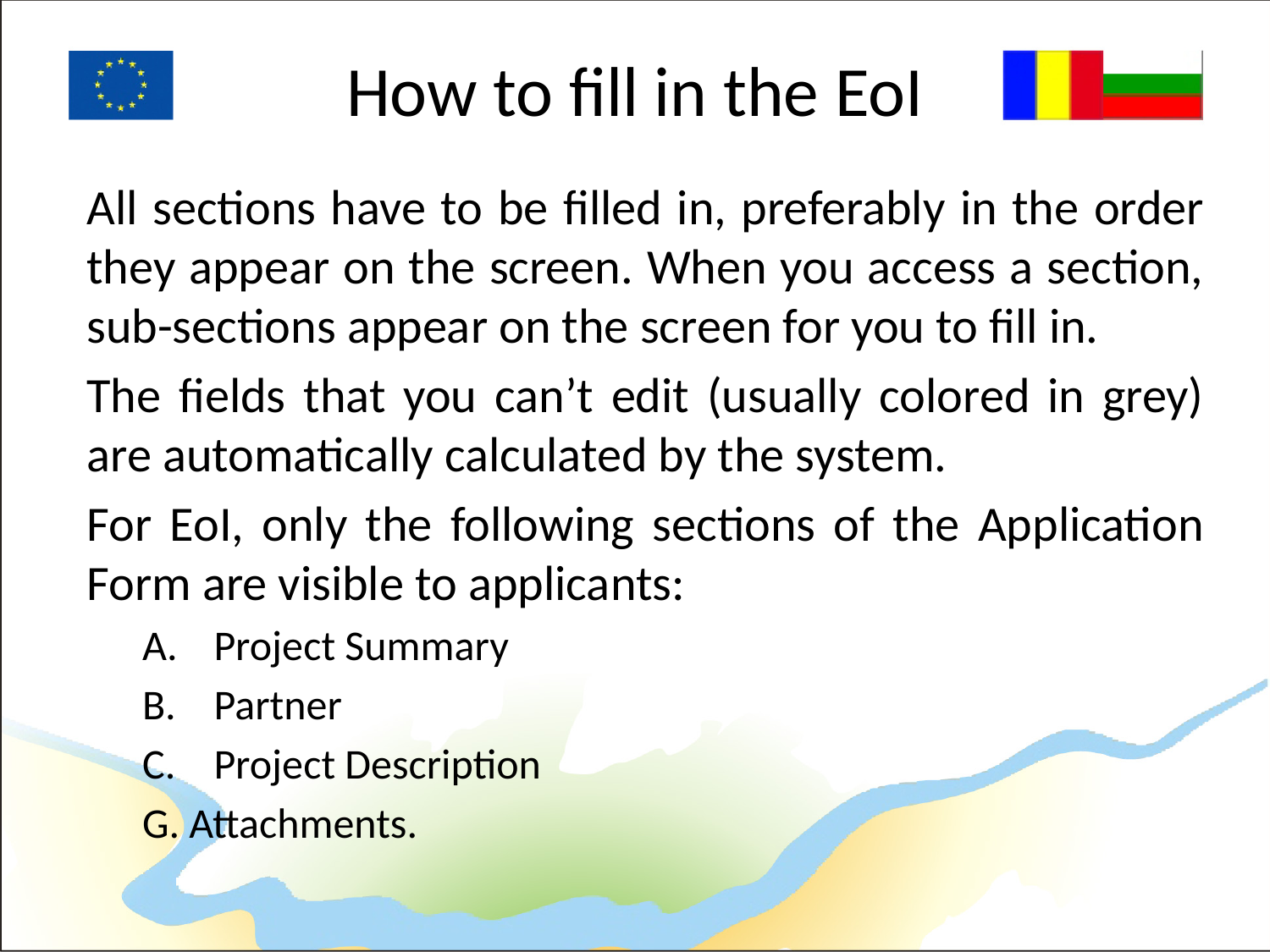

# How to fill in the EoI
All sections have to be filled in, preferably in the order they appear on the screen. When you access a section, sub-sections appear on the screen for you to fill in.
The fields that you can’t edit (usually colored in grey) are automatically calculated by the system.
For EoI, only the following sections of the Application Form are visible to applicants:
Project Summary
Partner
Project Description
G. Attachments.